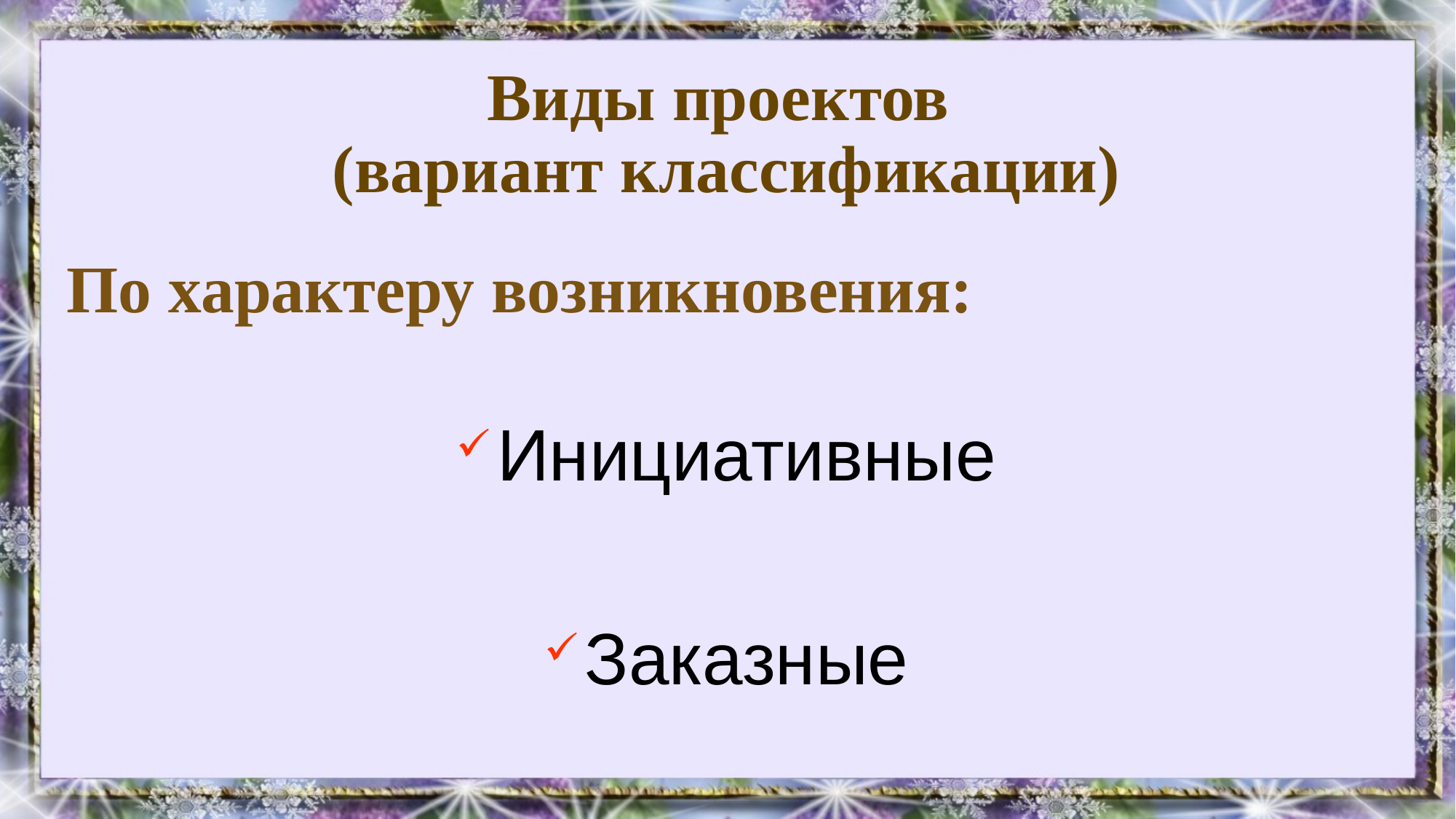

# Виды проектов (вариант классификации)
По характеру возникновения:

Инициативные

Заказные